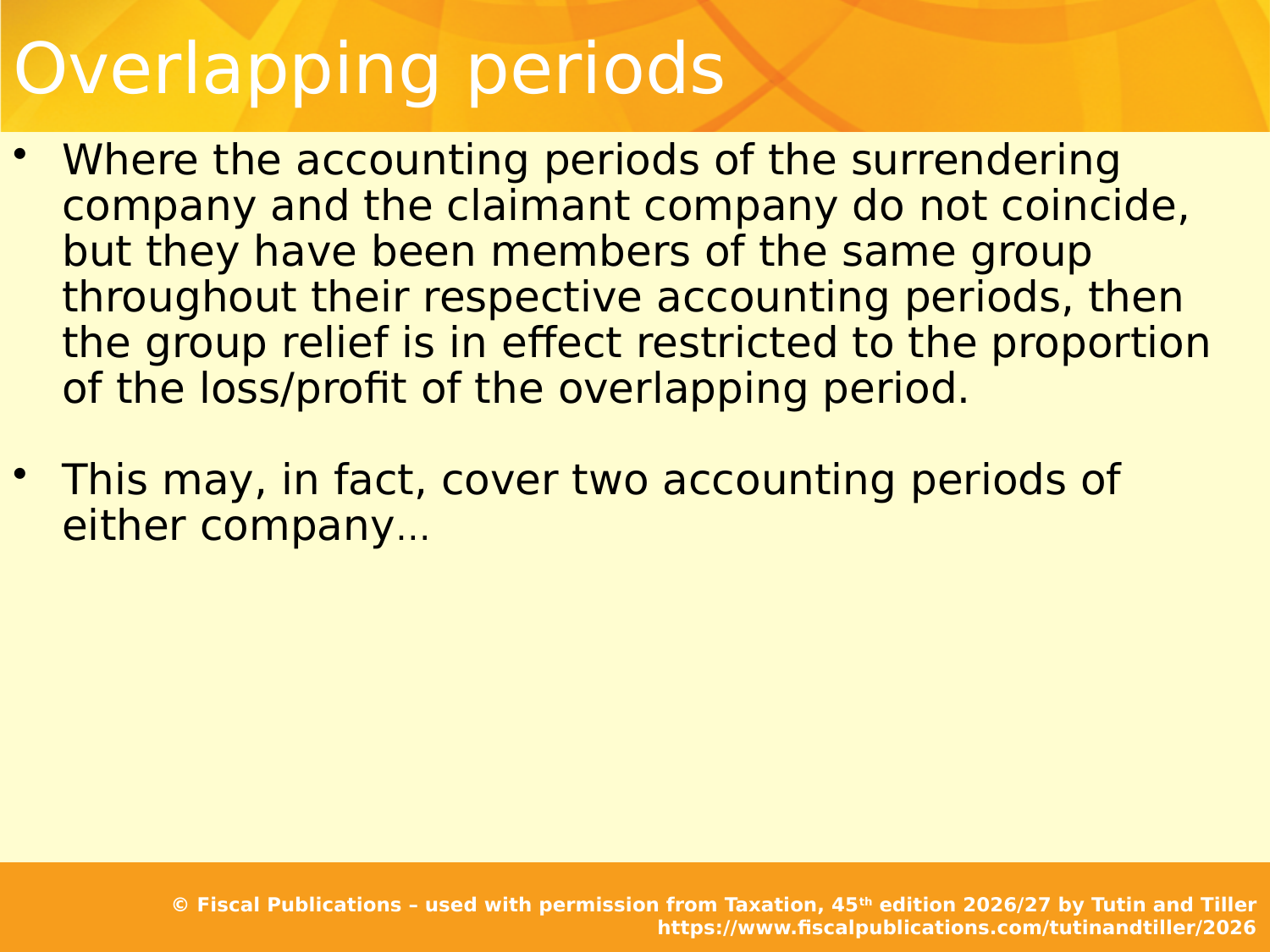

# Overlapping periods
Where the accounting periods of the surrendering company and the claimant company do not coincide, but they have been members of the same group throughout their respective accounting periods, then the group relief is in effect restricted to the proportion of the loss/profit of the overlapping period.

This may, in fact, cover two accounting periods of either company…